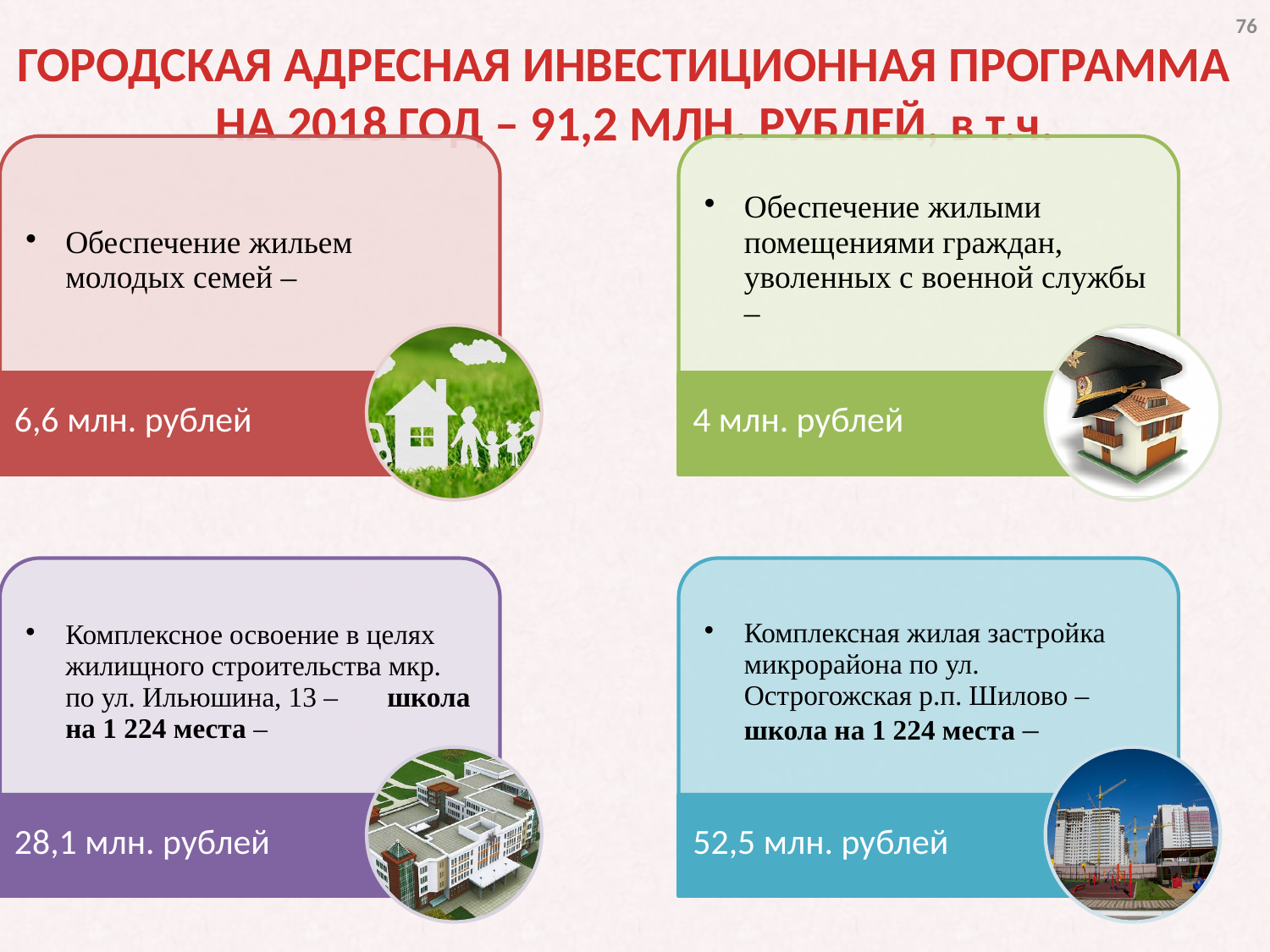

76
ГОРОДСКАЯ АДРЕСНАЯ ИНВЕСТИЦИОННАЯ ПРОГРАММА
НА 2018 ГОД – 91,2 МЛН. РУБЛЕЙ, в т.ч.
6,6 млн. рублей
4 млн. рублей
52,5 млн. рублей
Обеспечение жильем молодых семей –
Обеспечение жилыми помещениями граждан, уволенных с военной службы –
Комплексное освоение в целях жилищного строительства мкр. по ул. Ильюшина, 13 –       школа на 1 224 места –
Комплексная жилая застройка микрорайона по ул. Острогожская р.п. Шилово – школа на 1 224 места –
28,1 млн. рублей